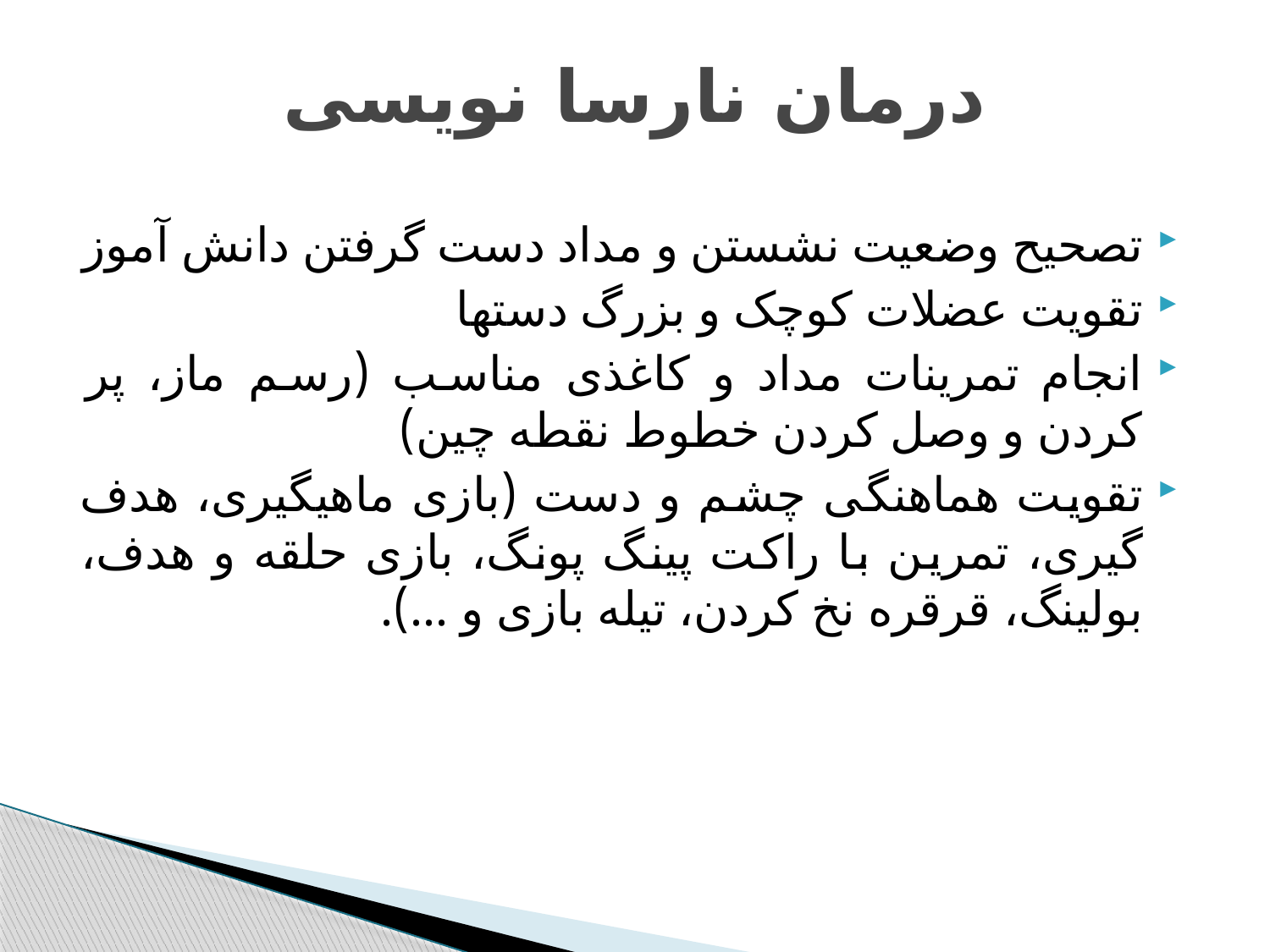

# درمان نارسا نویسی
تصحیح وضعیت نشستن و مداد دست گرفتن دانش آموز
تقویت عضلات کوچک و بزرگ دستها
انجام تمرینات مداد و کاغذی مناسب (رسم ماز، پر کردن و وصل کردن خطوط نقطه چین)
تقویت هماهنگی چشم و دست (بازی ماهیگیری، هدف گیری، تمرین با راکت پینگ پونگ، بازی حلقه و هدف، بولینگ، قرقره نخ کردن، تیله بازی و ...).